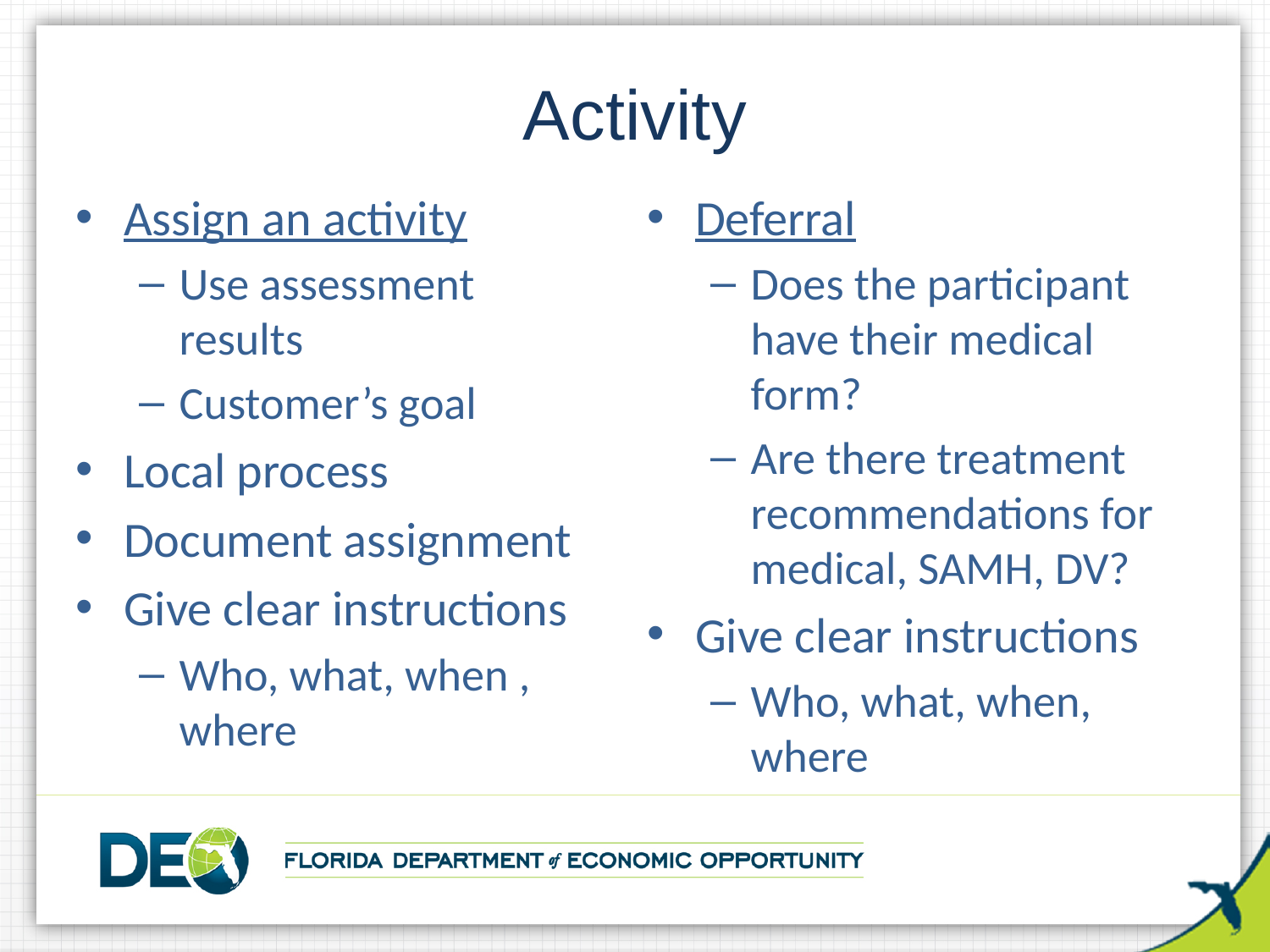

# Activity
Assign an activity
Use assessment results
Customer’s goal
Local process
Document assignment
Give clear instructions
Who, what, when , where

Deferral
Does the participant have their medical form?
Are there treatment recommendations for medical, SAMH, DV?
Give clear instructions
Who, what, when, where